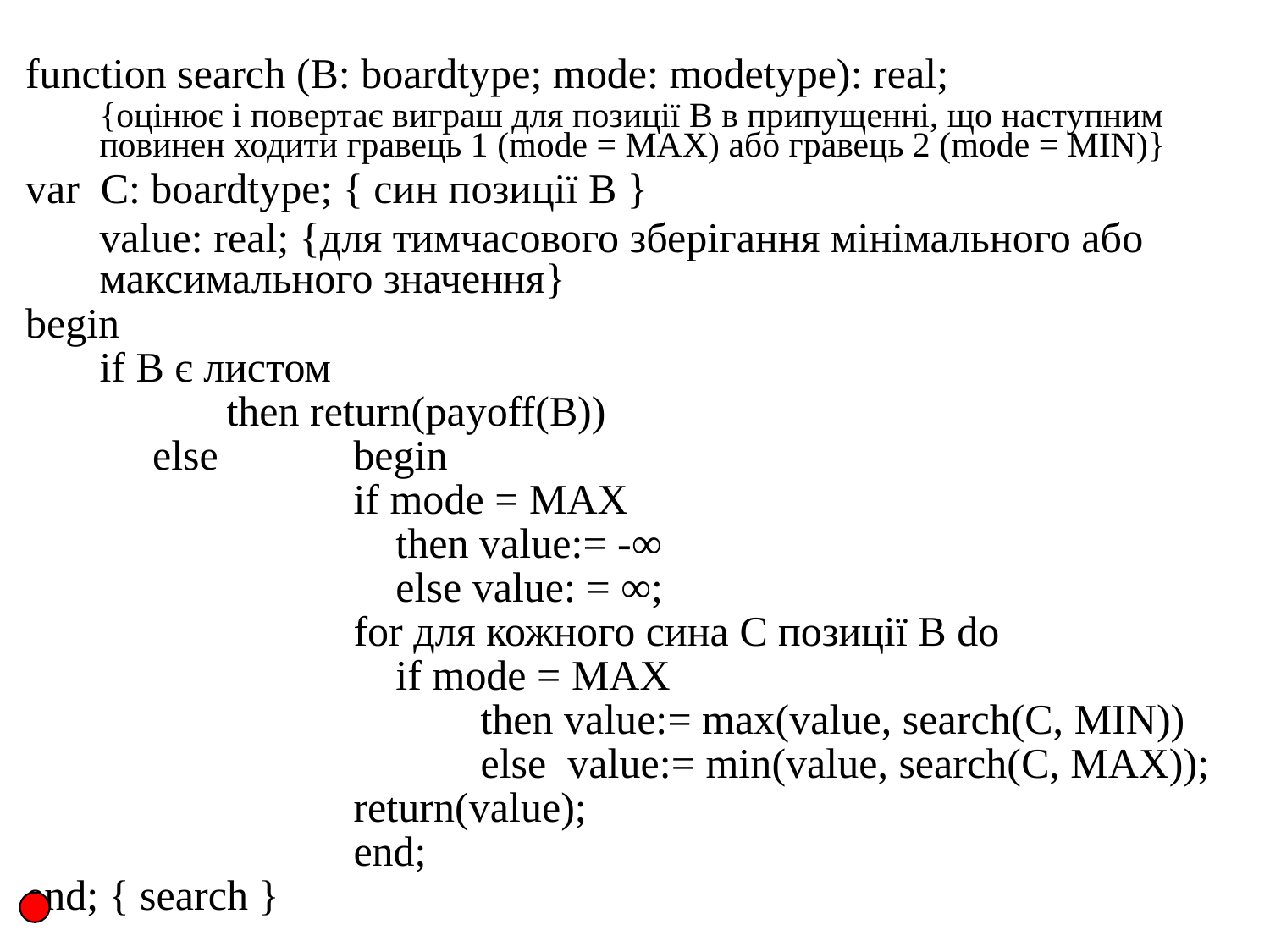

function search (B: boardtype; mode: modetype): real;
	{оцінює і повертає виграш для позиції B в припущенні, що наступним повинен ходити гравець 1 (mode = МАХ) або гравець 2 (mode = MIN)}
var  C: boardtype; { син позиції В }
       value: real; {для тимчасового зберігання мінімального або максимального значення}
begin
	if В є листом
		then return(payoff(В))
	     else 	begin
			if mode = MAX
			    then value:= -∞
			    else value: = ∞;
			for для кожного сина C позиції В do
			    if mode = MAX
				then value:= max(value, search(C, MIN))
				else  value:= min(value, search(C, MAX));
			return(value);
			end;
end; { search }